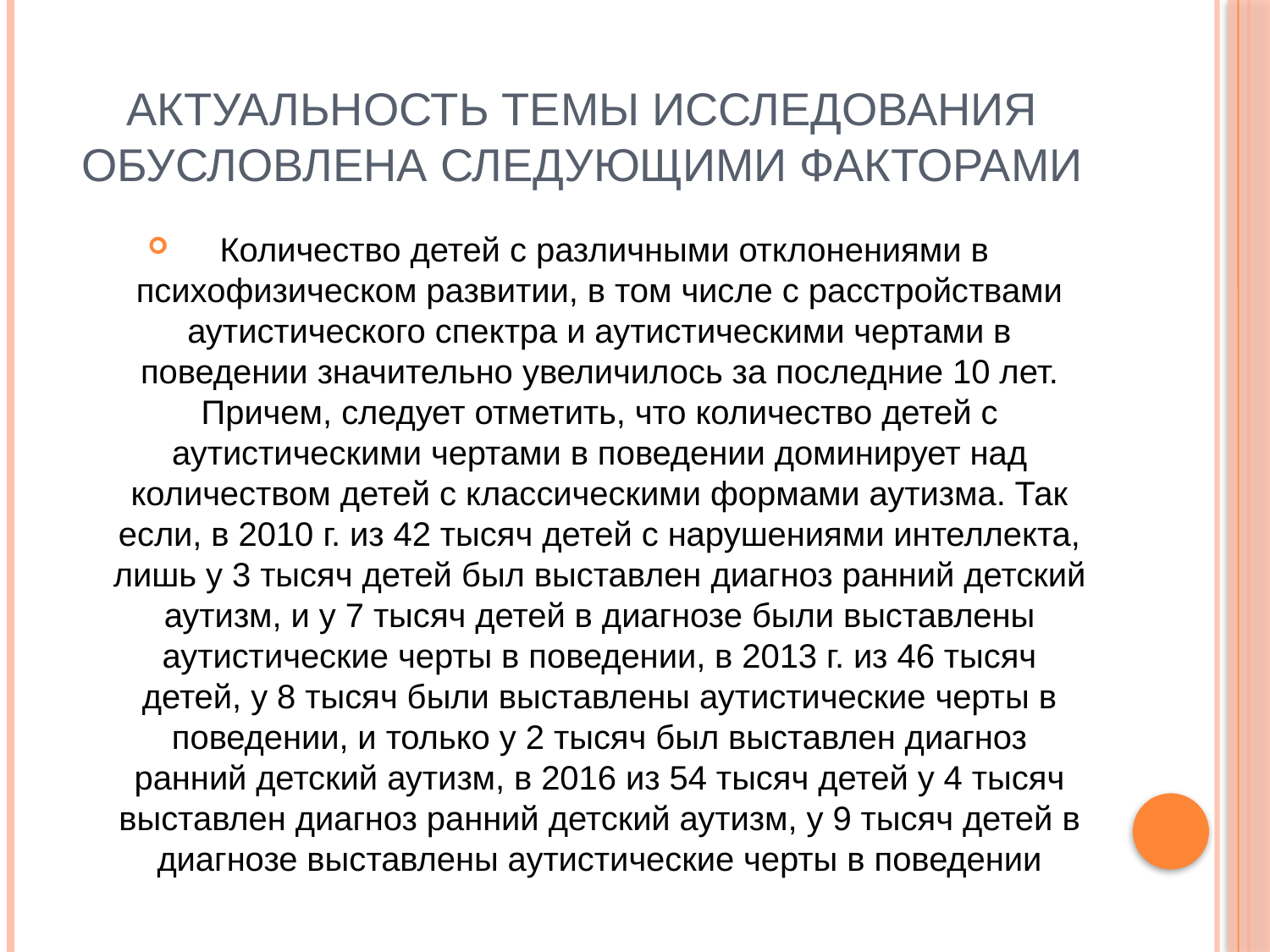

# Актуальность темы исследования обусловлена следующими факторами
 Количество детей с различными отклонениями в психофизическом развитии, в том числе с расстройствами аутистического спектра и аутистическими чертами в поведении значительно увеличилось за последние 10 лет. Причем, следует отметить, что количество детей с аутистическими чертами в поведении доминирует над количеством детей с классическими формами аутизма. Так если, в 2010 г. из 42 тысяч детей с нарушениями интеллекта, лишь у 3 тысяч детей был выставлен диагноз ранний детский аутизм, и у 7 тысяч детей в диагнозе были выставлены аутистические черты в поведении, в 2013 г. из 46 тысяч детей, у 8 тысяч были выставлены аутистические черты в поведении, и только у 2 тысяч был выставлен диагноз ранний детский аутизм, в 2016 из 54 тысяч детей у 4 тысяч выставлен диагноз ранний детский аутизм, у 9 тысяч детей в диагнозе выставлены аутистические черты в поведении